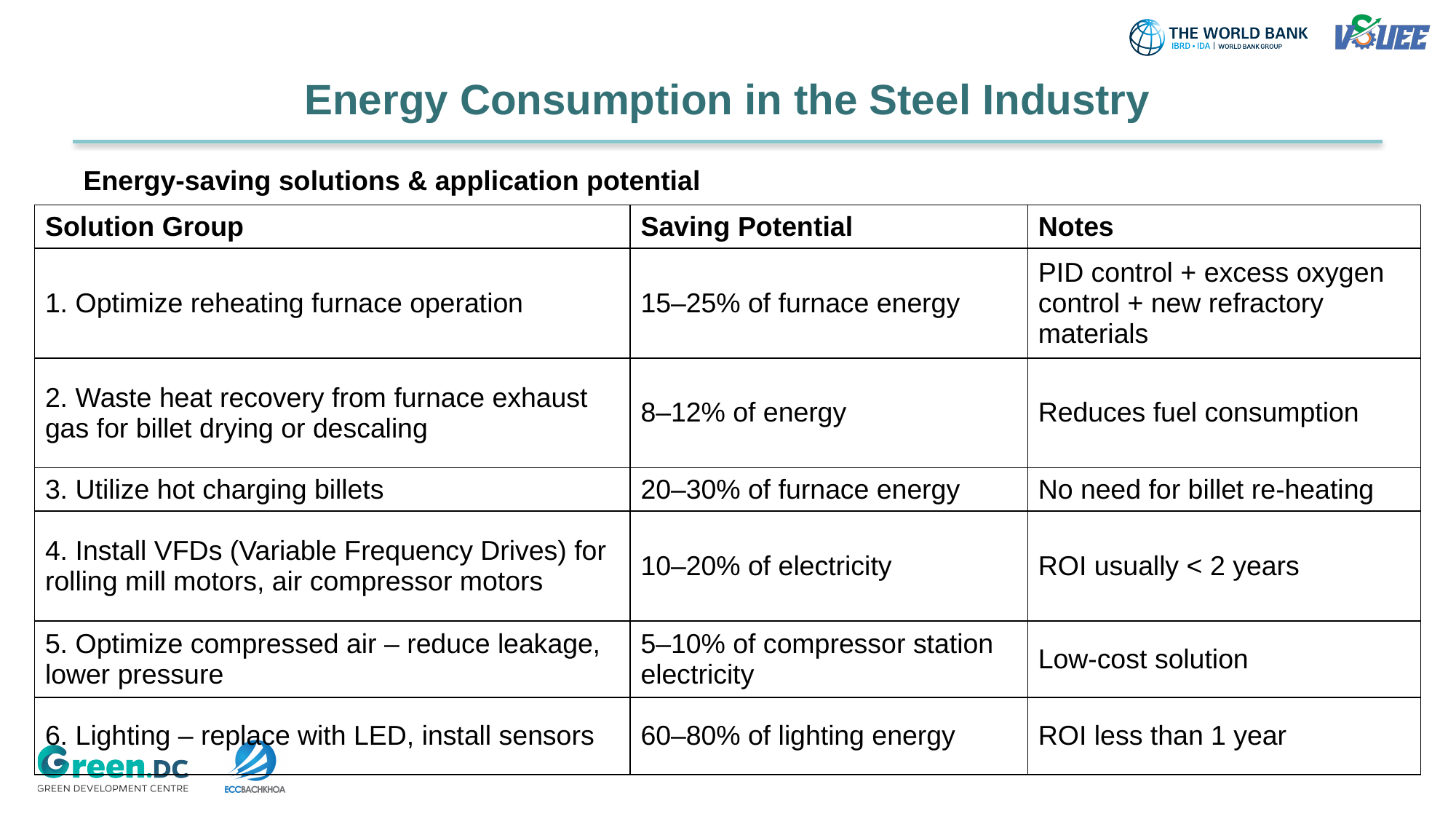

# Energy Consumption in the Steel Industry
Energy-saving solutions & application potential
| Solution Group | Saving Potential | Notes |
| --- | --- | --- |
| 1. Optimize reheating furnace operation | 15–25% of furnace energy | PID control + excess oxygen control + new refractory materials |
| 2. Waste heat recovery from furnace exhaust gas for billet drying or descaling | 8–12% of energy | Reduces fuel consumption |
| 3. Utilize hot charging billets | 20–30% of furnace energy | No need for billet re-heating |
| 4. Install VFDs (Variable Frequency Drives) for rolling mill motors, air compressor motors | 10–20% of electricity | ROI usually < 2 years |
| 5. Optimize compressed air – reduce leakage, lower pressure | 5–10% of compressor station electricity | Low-cost solution |
| 6. Lighting – replace with LED, install sensors | 60–80% of lighting energy | ROI less than 1 year |